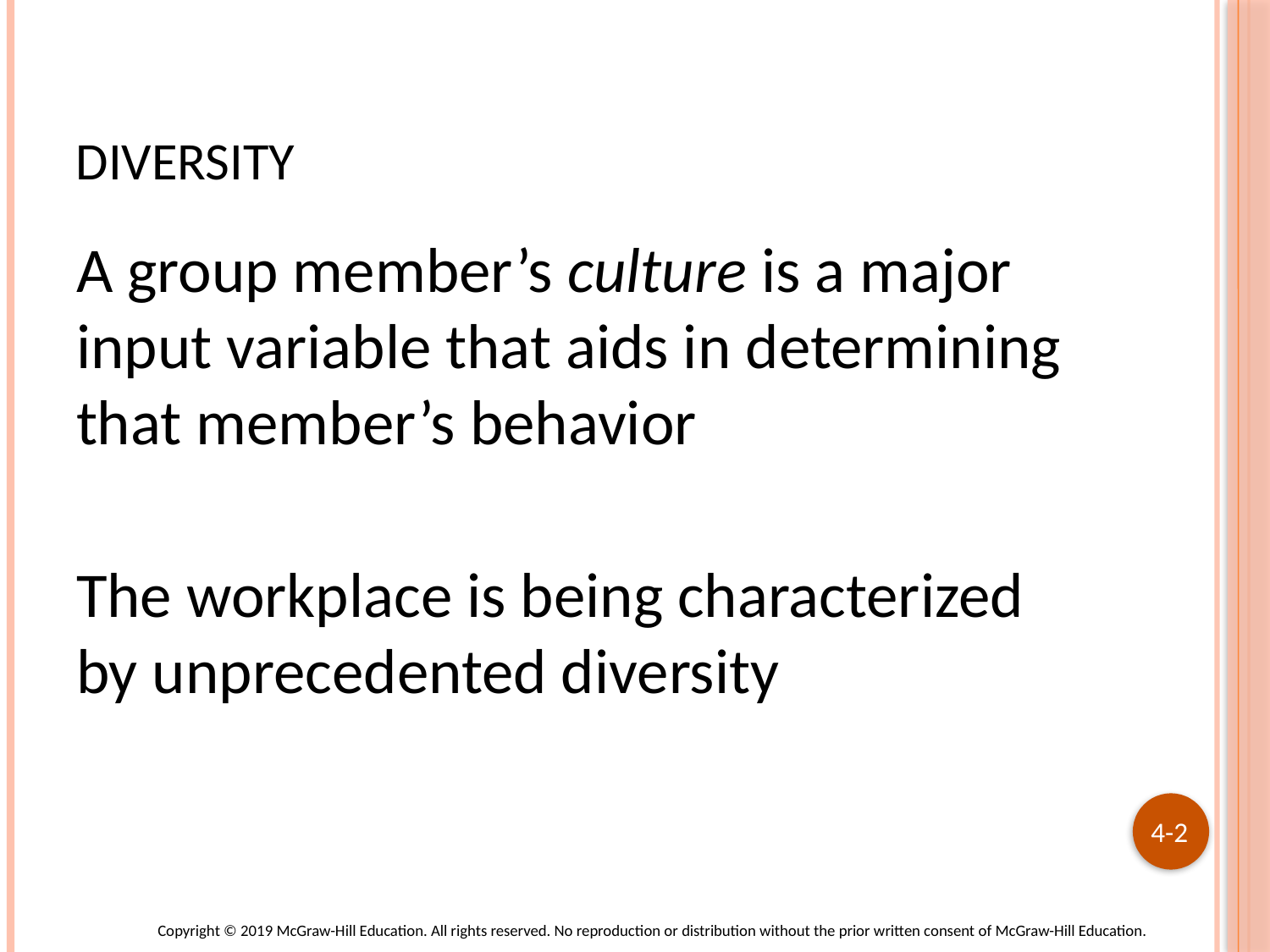

# Diversity
A group member’s culture is a major input variable that aids in determining that member’s behavior

The workplace is being characterized by unprecedented diversity